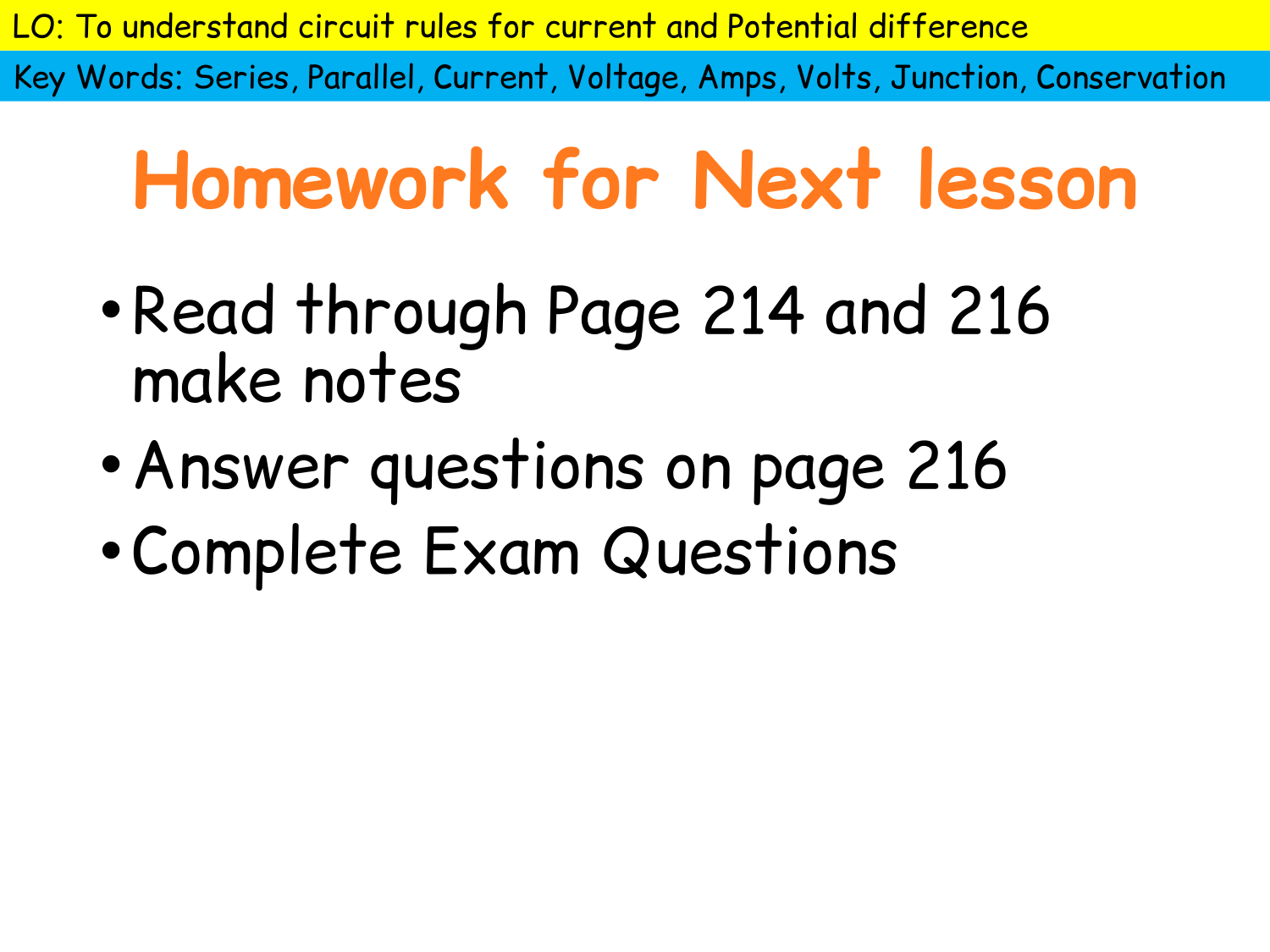

# Homework for Next lesson
Read through Page 214 and 216 make notes
Answer questions on page 216
Complete Exam Questions